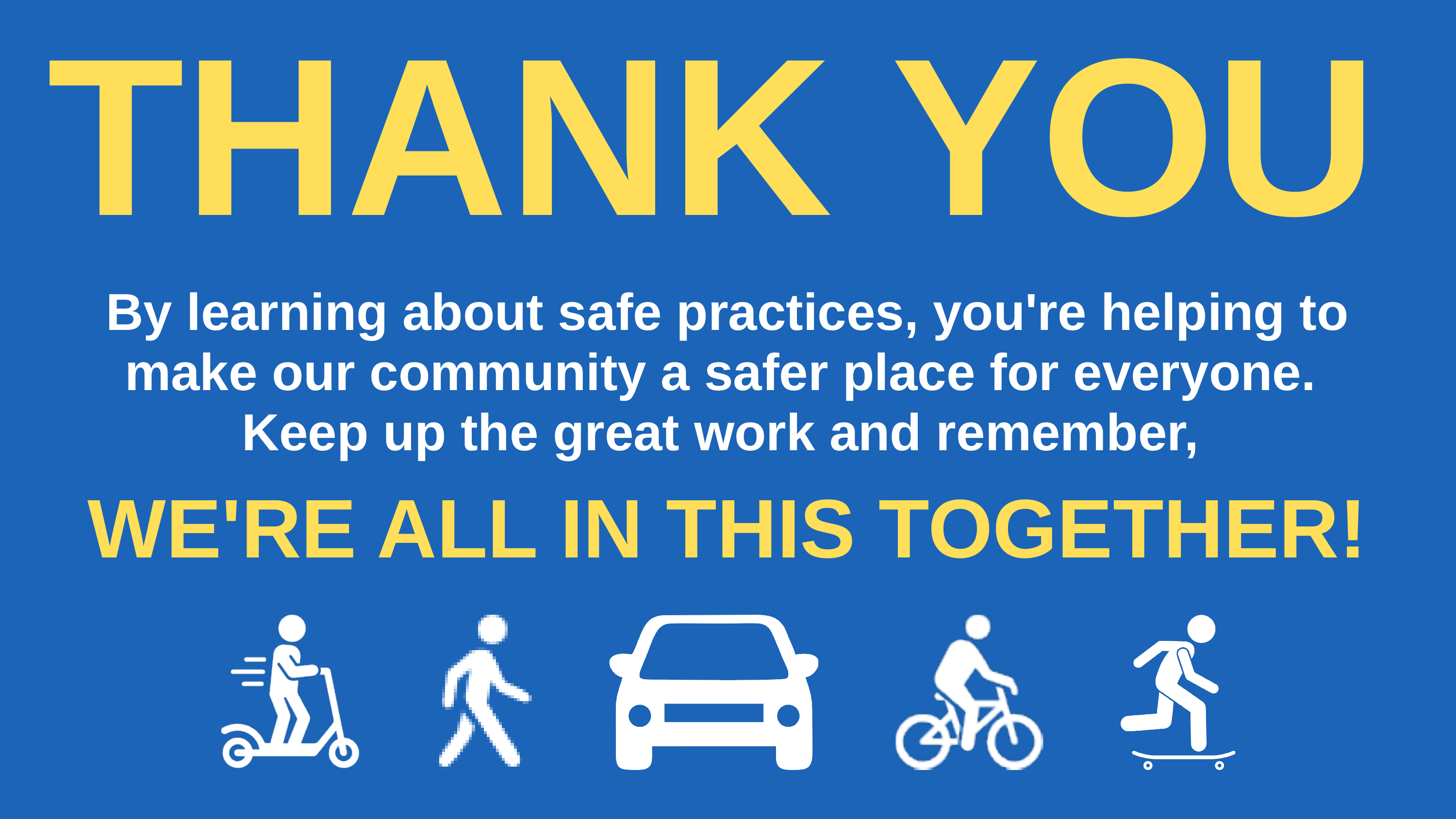

THANK YOU
By learning about safe practices, you're helping to make our community a safer place for everyone.  Keep up the great work and remember,
WE'RE ALL IN THIS TOGETHER!